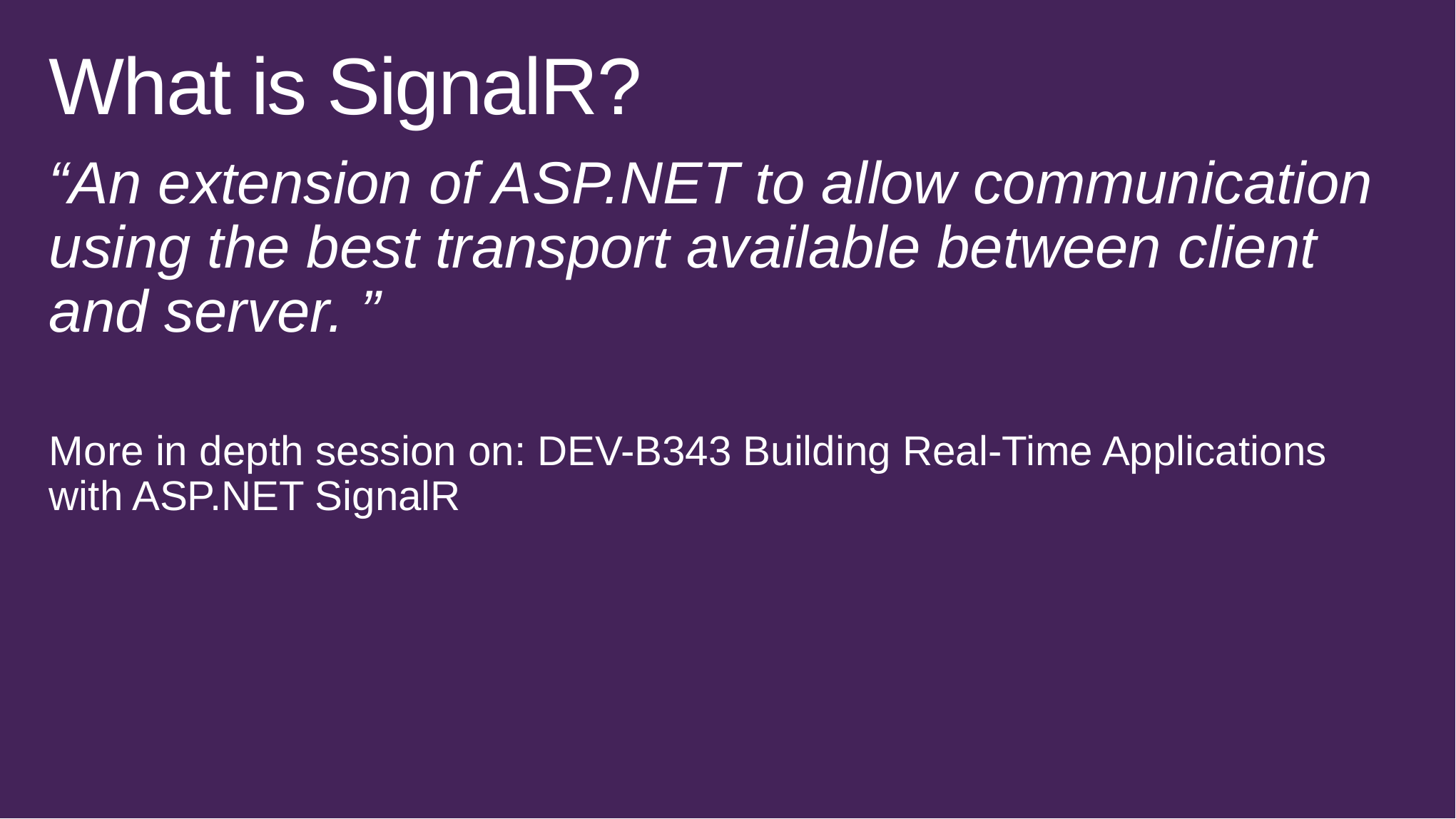

# What is SignalR?
“An extension of ASP.NET to allow communication using the best transport available between client and server. ”

More in depth session on: DEV-B343 Building Real-Time Applications with ASP.NET SignalR